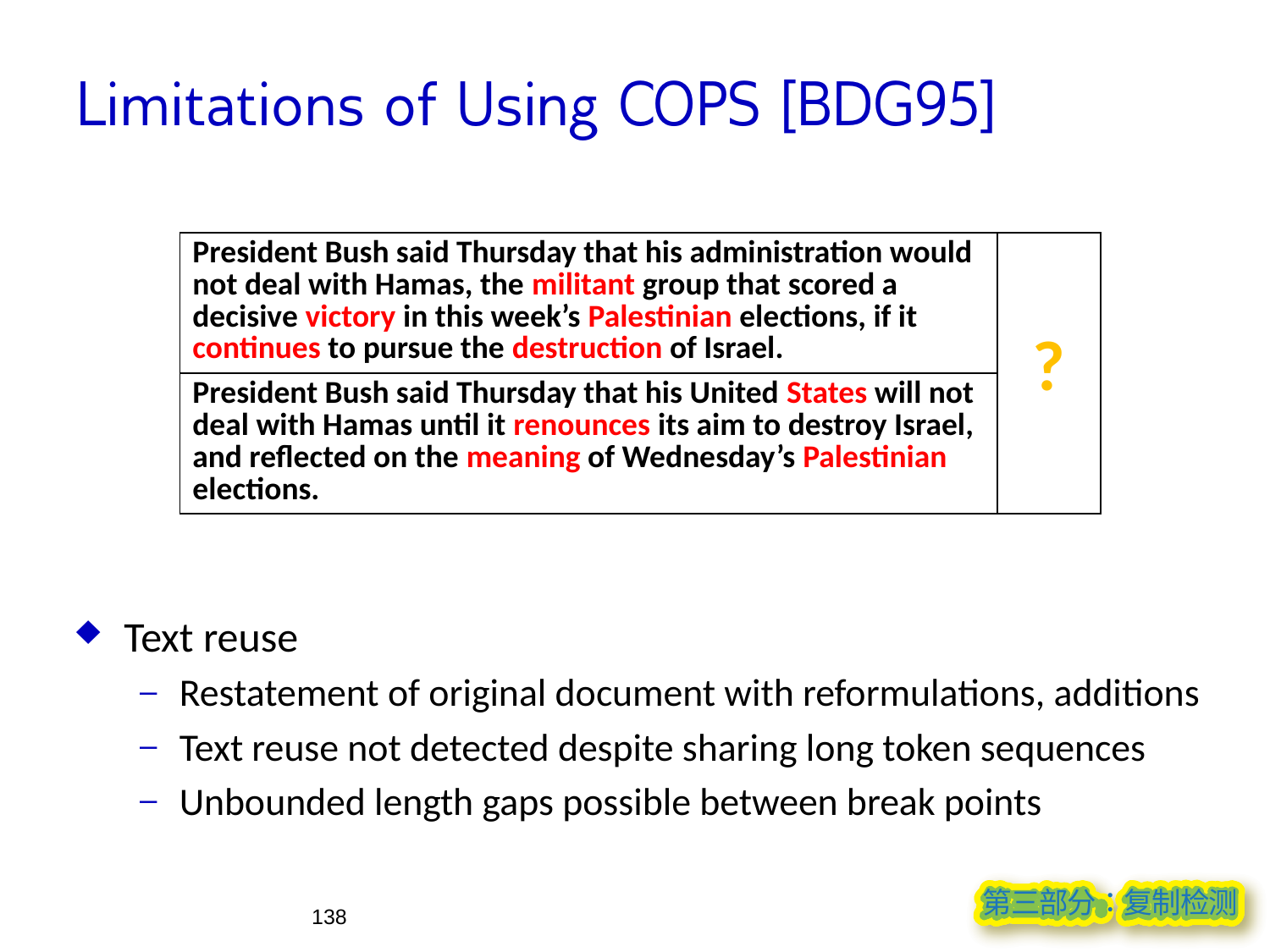

Limitations of Using COPS [BDG95]
| President Bush said Thursday that his administration would not deal with Hamas, the militant group that scored a decisive victory in this week’s Palestinian elections, if it continues to pursue the destruction of Israel. | ? |
| --- | --- |
| President Bush said Thursday that his United States will not deal with Hamas until it renounces its aim to destroy Israel, and reflected on the meaning of Wednesday’s Palestinian elections. |  |
Text reuse
Restatement of original document with reformulations, additions
Text reuse not detected despite sharing long token sequences
Unbounded length gaps possible between break points
138